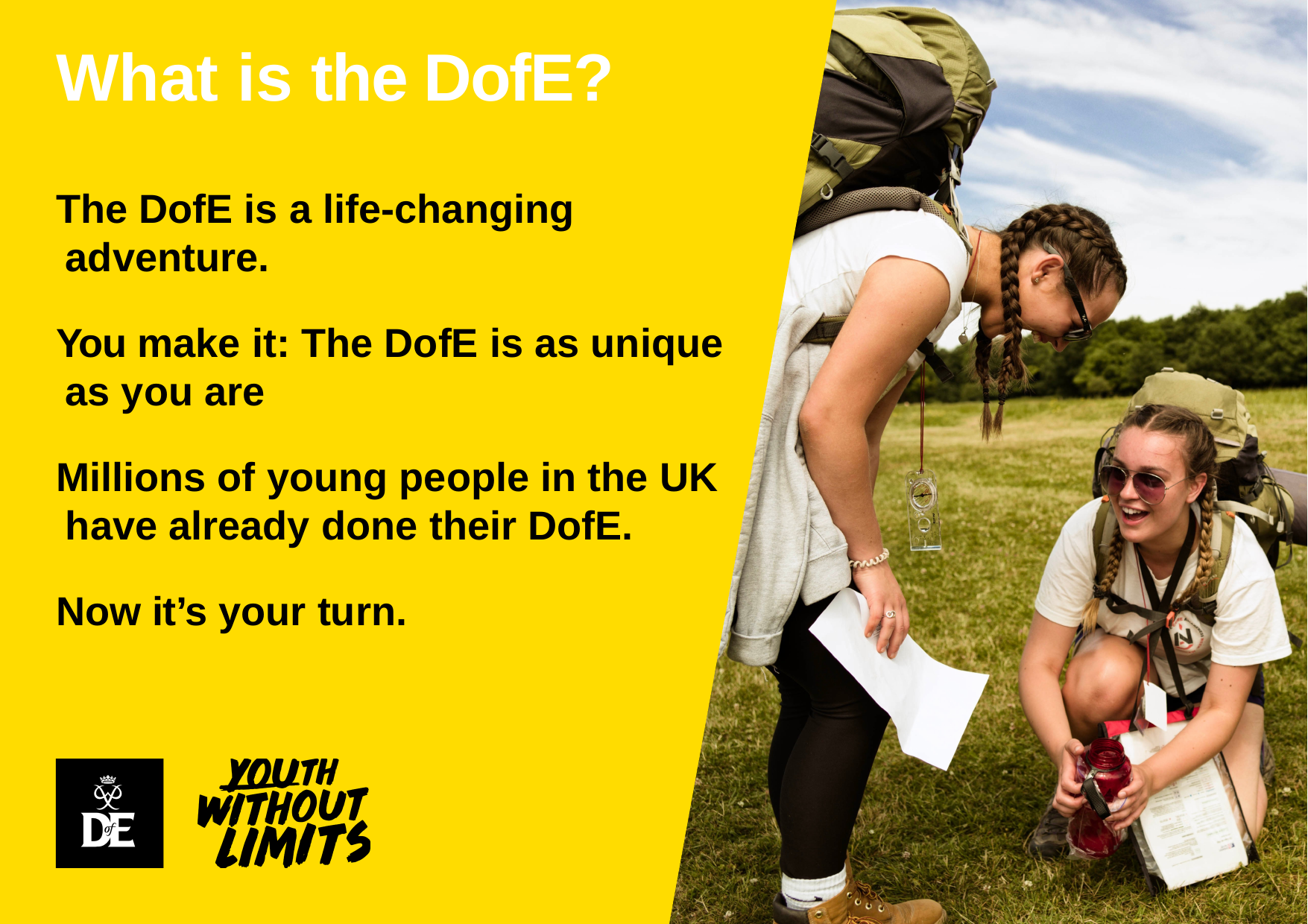

# What is the DofE?
The DofE is a life-changing  adventure.
You make it: The DofE is as unique  as you are
Millions of young people in the UK  have already done their DofE.
Now it’s your turn.